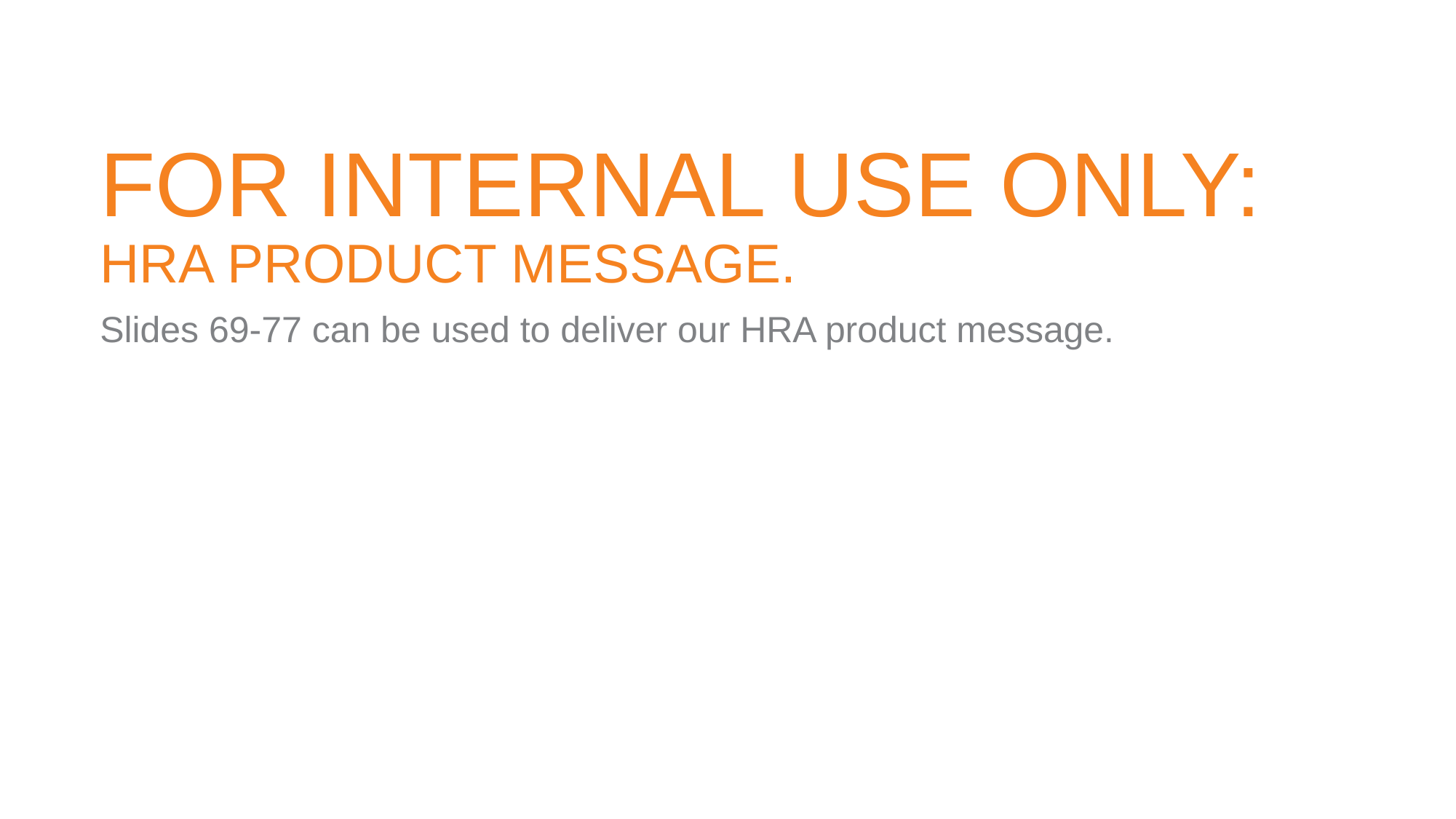

# FOR INTERNAL USE ONLY: HRA PRODUCT MESSAGE.
Slides 69-77 can be used to deliver our HRA product message.